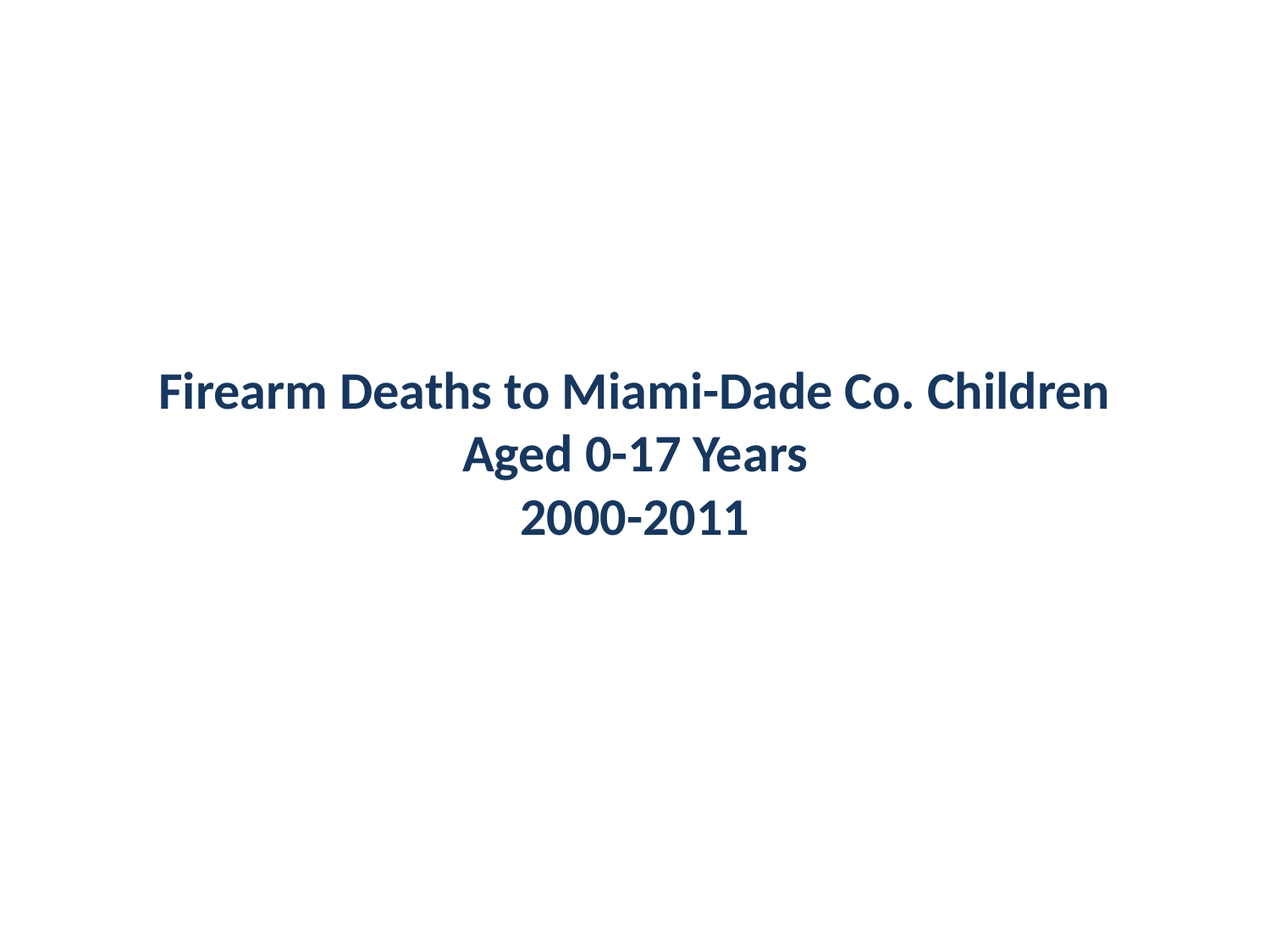

# Firearm Deaths to Miami-Dade Co. Children Aged 0-17 Years 2000-2011